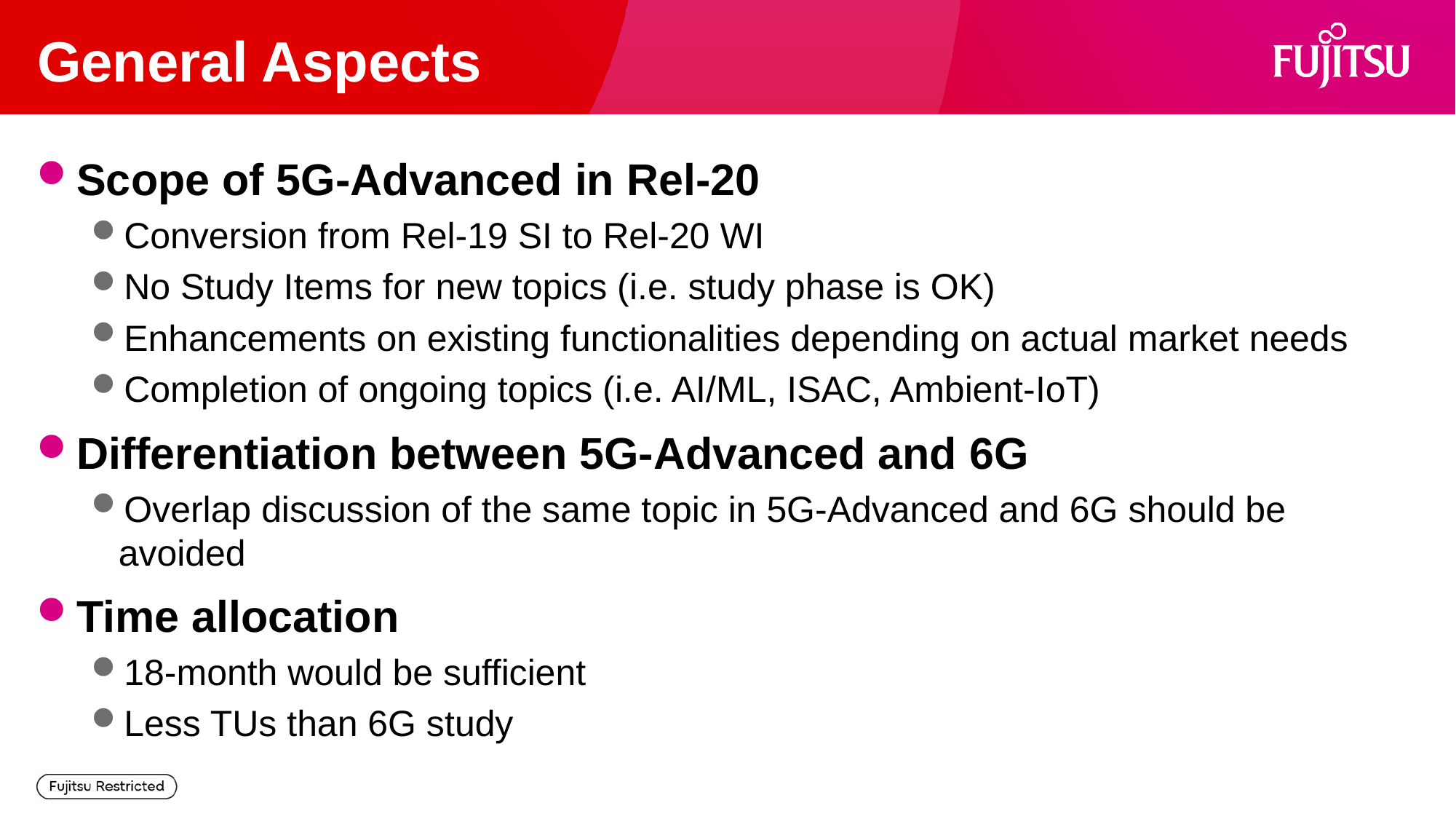

# General Aspects
Scope of 5G-Advanced in Rel-20
Conversion from Rel-19 SI to Rel-20 WI
No Study Items for new topics (i.e. study phase is OK)
Enhancements on existing functionalities depending on actual market needs
Completion of ongoing topics (i.e. AI/ML, ISAC, Ambient-IoT)
Differentiation between 5G-Advanced and 6G
Overlap discussion of the same topic in 5G-Advanced and 6G should be avoided
Time allocation
18-month would be sufficient
Less TUs than 6G study